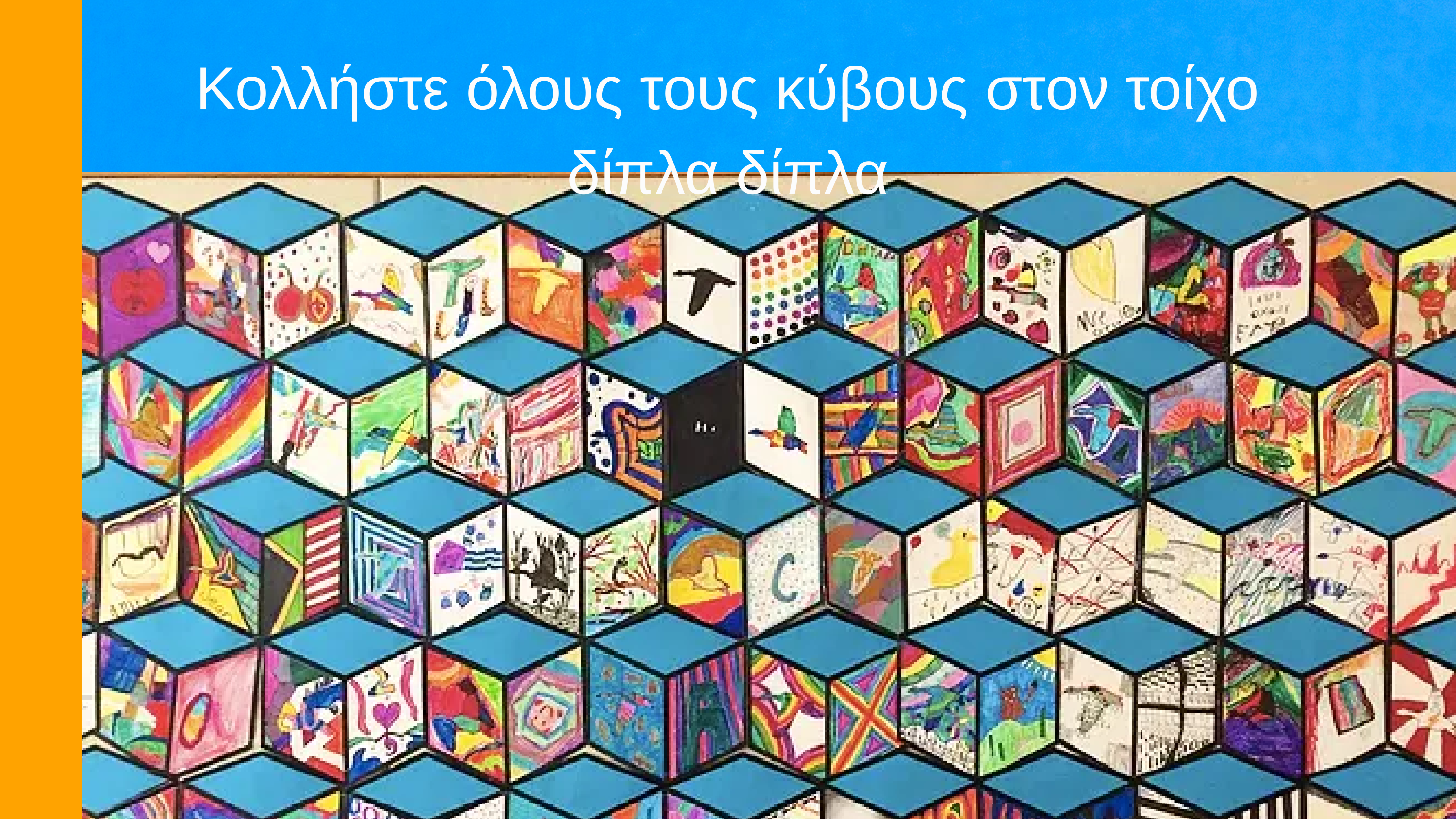

Κολλήστε όλους τους κύβους στον τοίχο δίπλα δίπλα